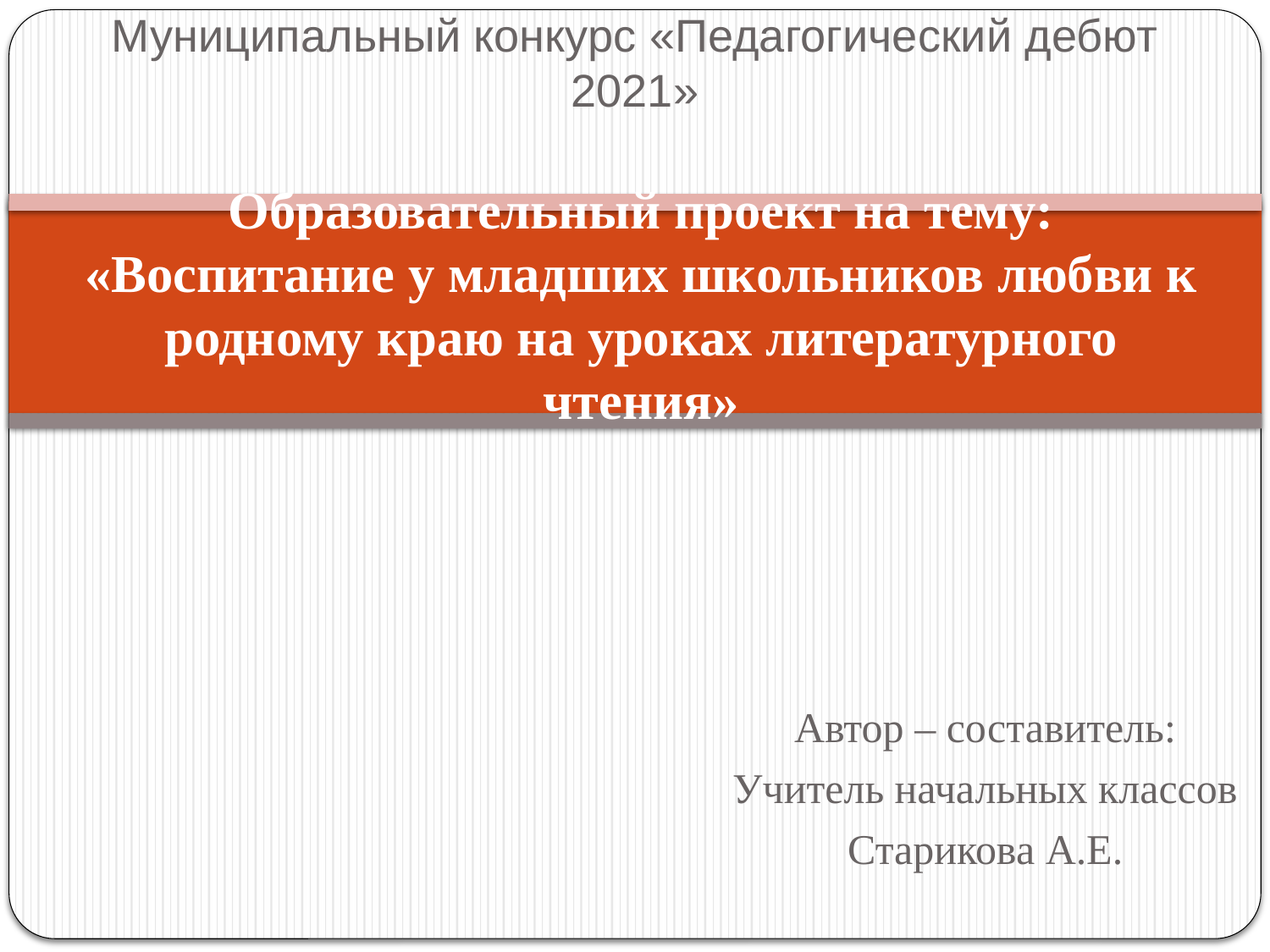

Муниципальный конкурс «Педагогический дебют 2021»
# Образовательный проект на тему: «Воспитание у младших школьников любви к родному краю на уроках литературного чтения»
Автор – составитель:
Учитель начальных классов
Старикова А.Е.